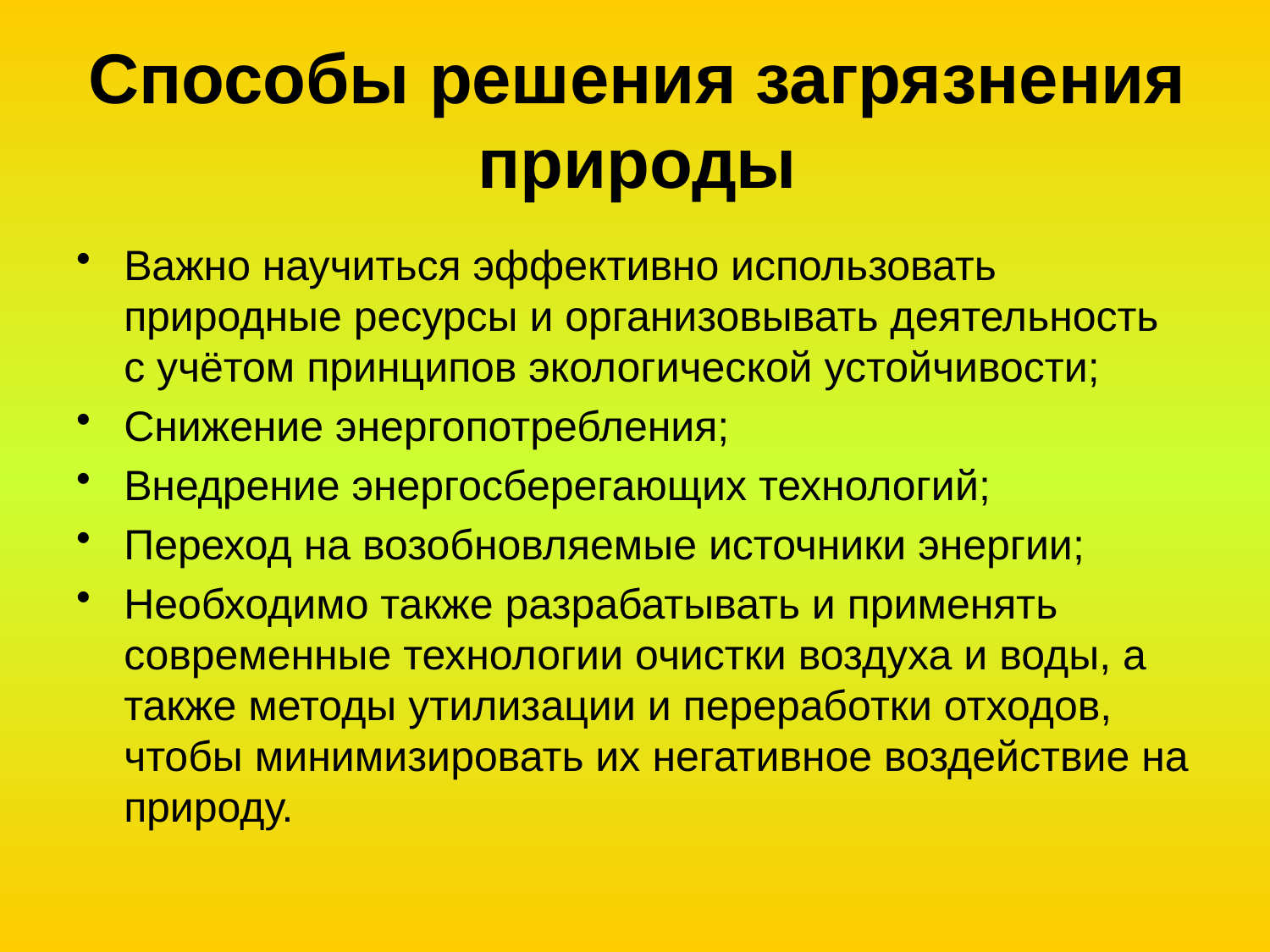

# Способы решения загрязнения природы
Важно научиться эффективно использовать природные ресурсы и организовывать деятельность с учётом принципов экологической устойчивости;
Снижение энергопотребления;
Внедрение энергосберегающих технологий;
Переход на возобновляемые источники энергии;
Необходимо также разрабатывать и применять современные технологии очистки воздуха и воды, а также методы утилизации и переработки отходов, чтобы минимизировать их негативное воздействие на природу.